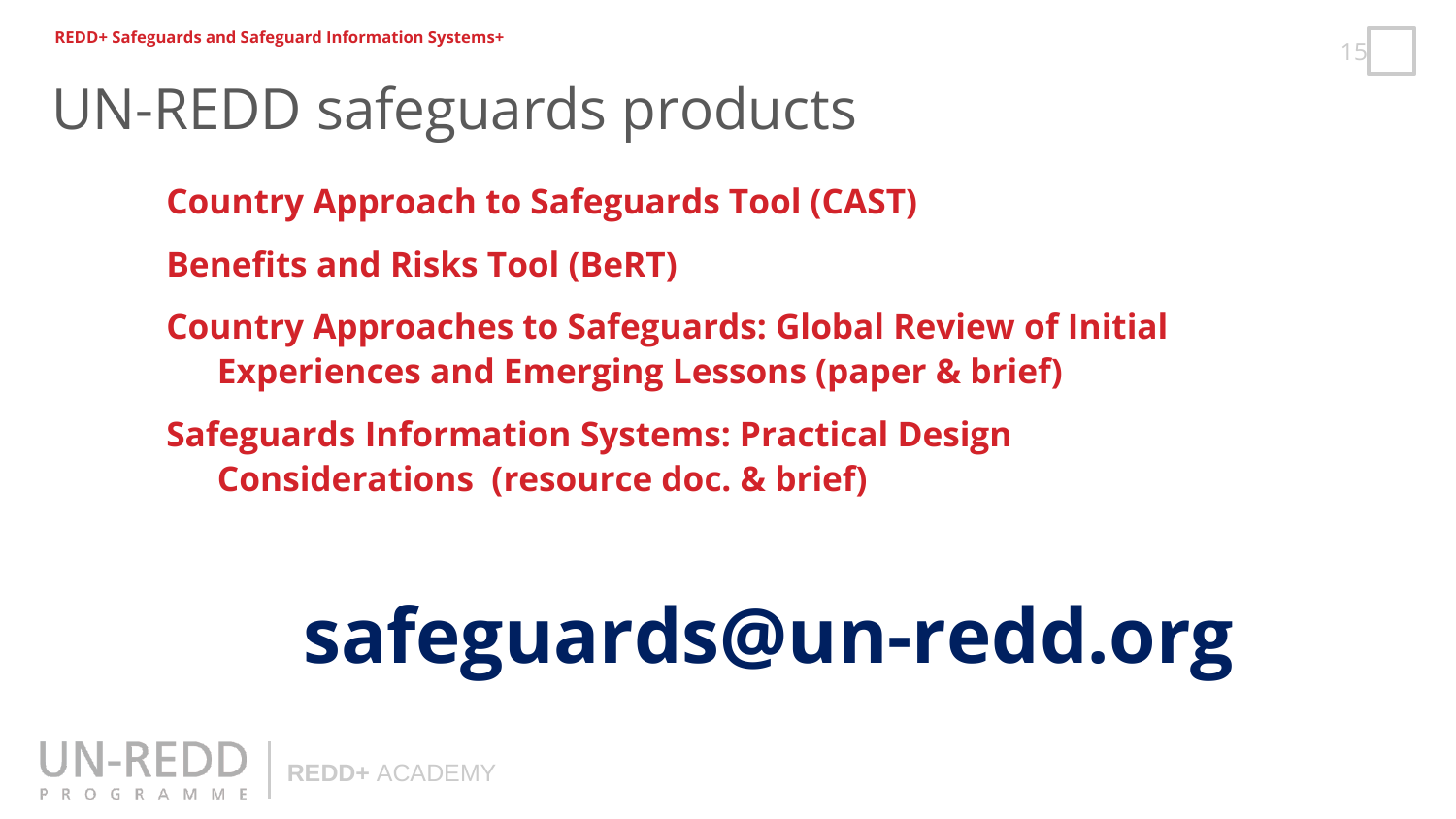

REDD+ Safeguards and Safeguard Information Systems+
UN-REDD safeguards products
Country Approach to Safeguards Tool (CAST)
Benefits and Risks Tool (BeRT)
Country Approaches to Safeguards: Global Review of Initial Experiences and Emerging Lessons (paper & brief)
Safeguards Information Systems: Practical Design Considerations  (resource doc. & brief)

	safeguards@un-redd.org